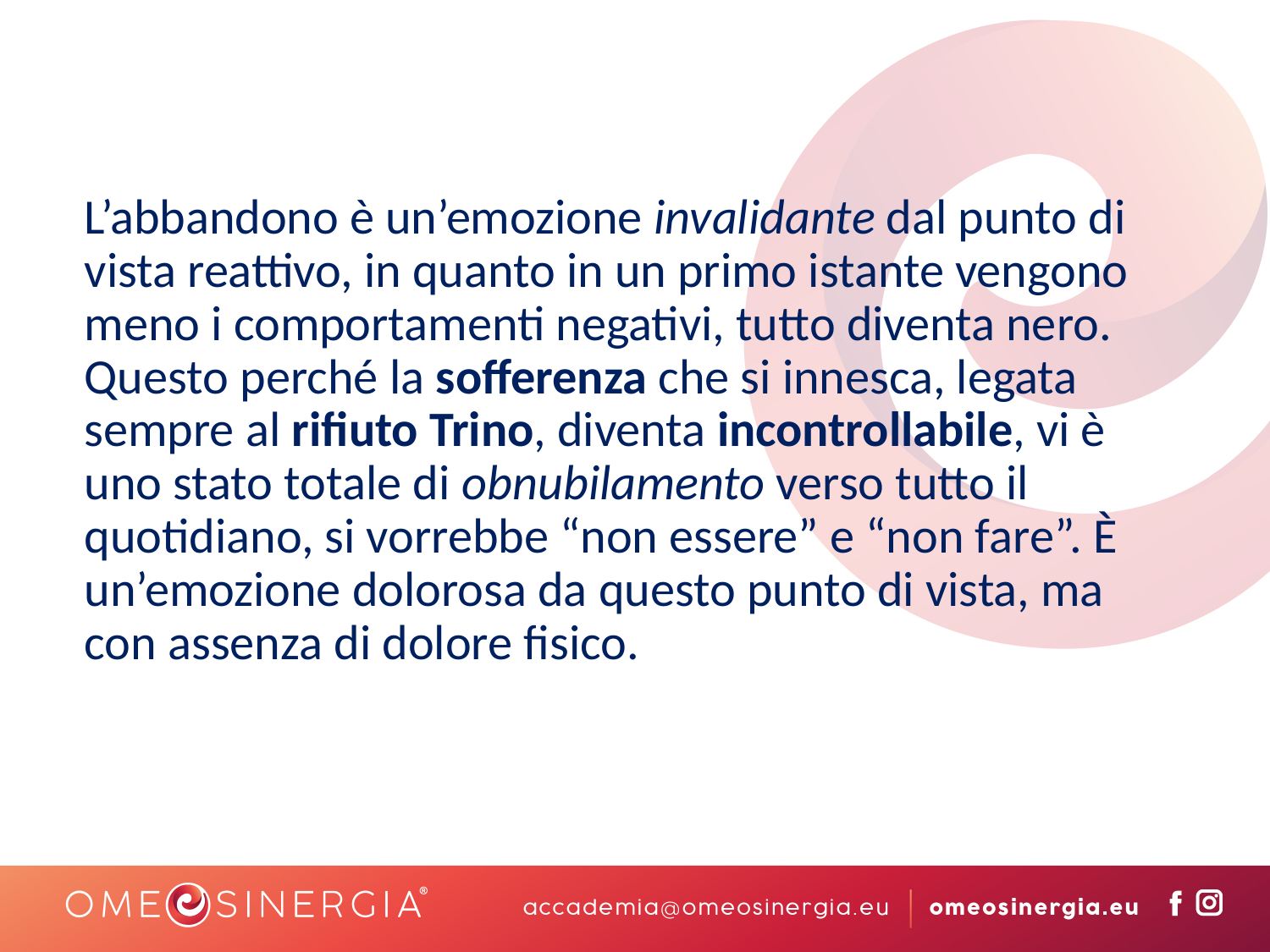

L’abbandono è un’emozione invalidante dal punto di vista reattivo, in quanto in un primo istante vengono meno i comportamenti negativi, tutto diventa nero. Questo perché la sofferenza che si innesca, legata sempre al rifiuto Trino, diventa incontrollabile, vi è uno stato totale di obnubilamento verso tutto il quotidiano, si vorrebbe “non essere” e “non fare”. È un’emozione dolorosa da questo punto di vista, ma con assenza di dolore fisico.